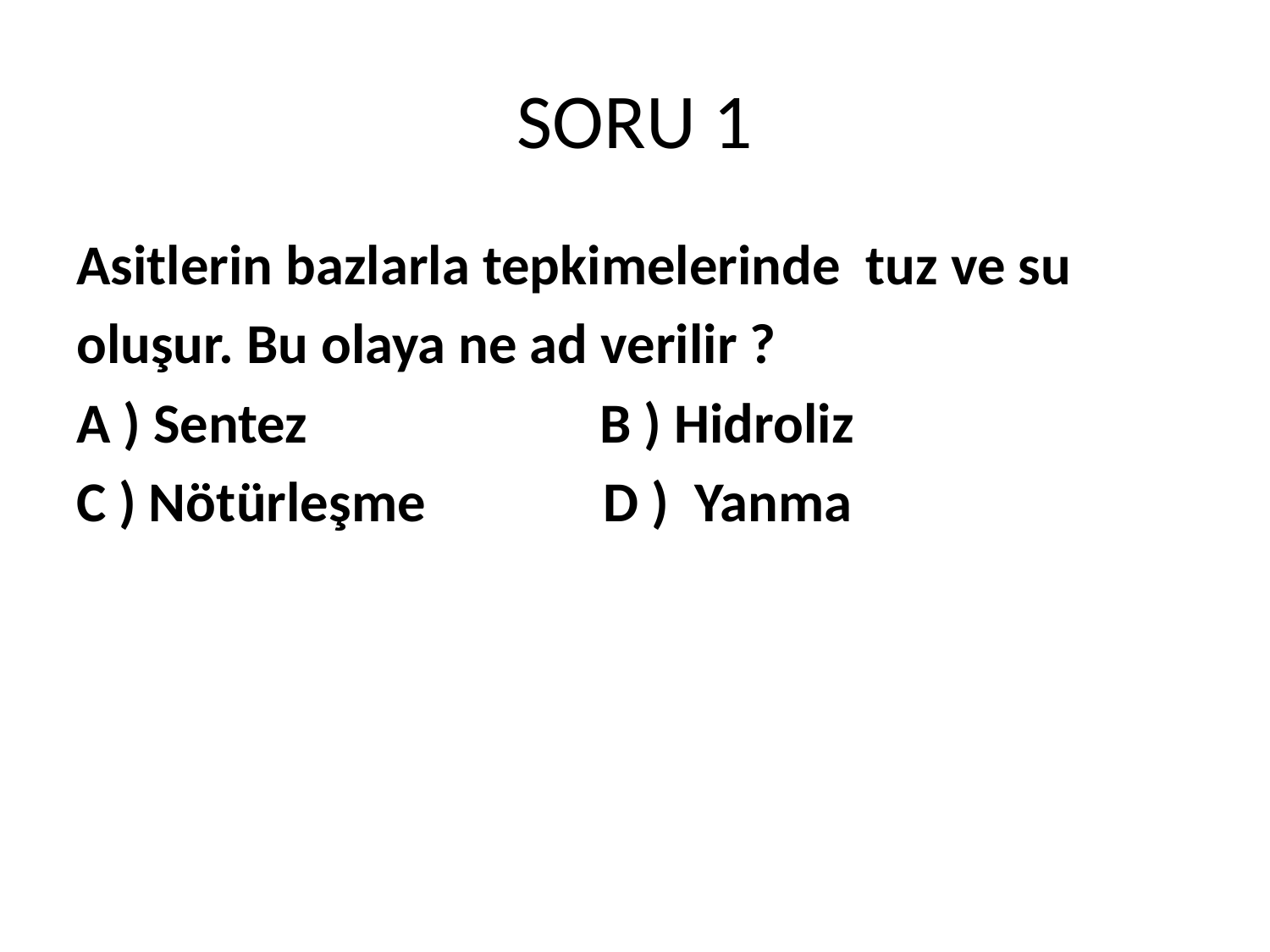

# SORU 1
Asitlerin bazlarla tepkimelerinde  tuz ve su
oluşur. Bu olaya ne ad verilir ?
A ) Sentez                       B ) Hidroliz
C ) Nötürleşme              D )  Yanma